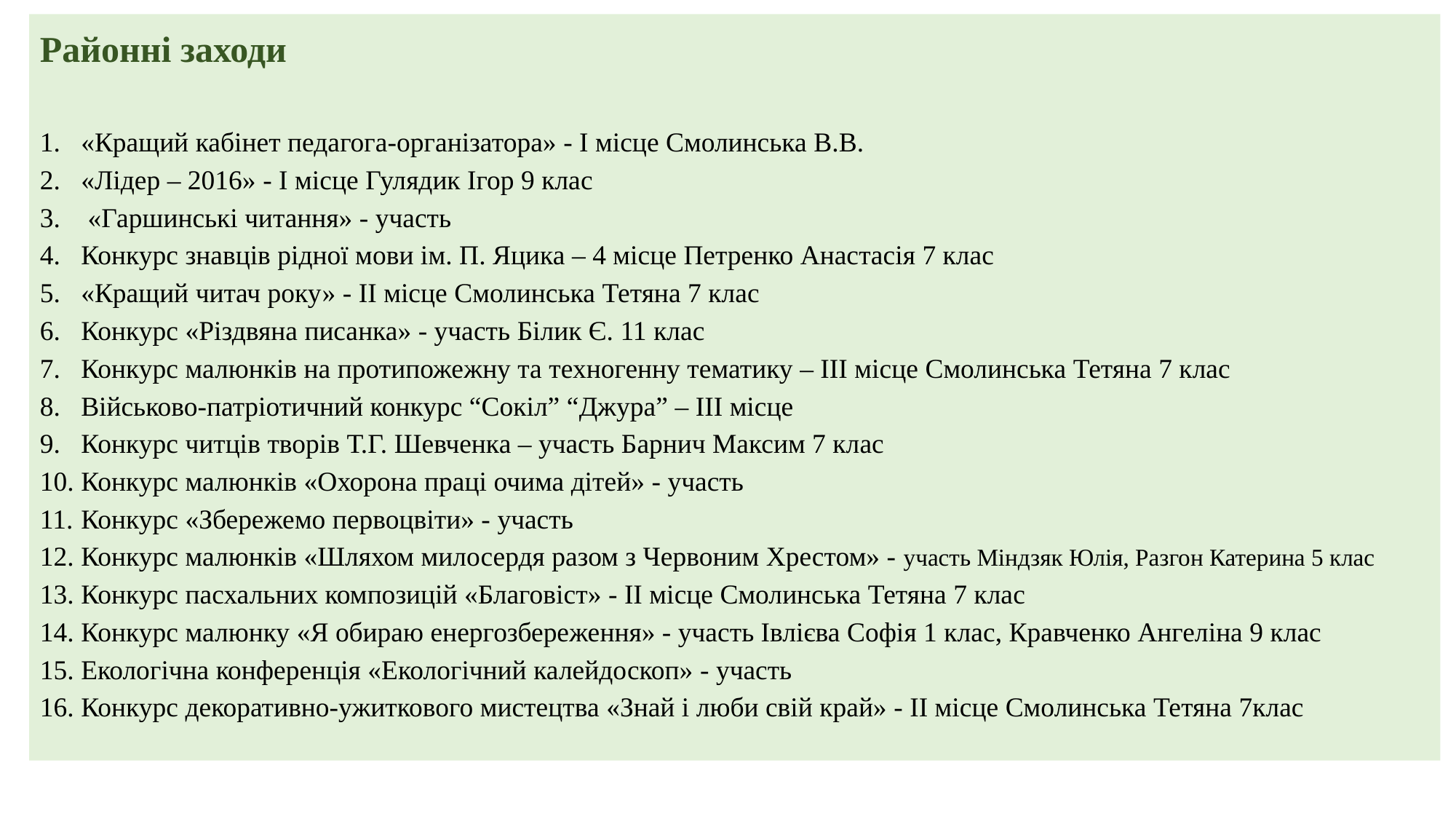

Районні заходи

«Кращий кабінет педагога-організатора» - І місце Смолинська В.В.
«Лідер – 2016» - І місце Гулядик Ігор 9 клас
 «Гаршинські читання» - участь
Конкурс знавців рідної мови ім. П. Яцика – 4 місце Петренко Анастасія 7 клас
«Кращий читач року» - ІІ місце Смолинська Тетяна 7 клас
Конкурс «Різдвяна писанка» - участь Білик Є. 11 клас
Конкурс малюнків на протипожежну та техногенну тематику – ІІІ місце Смолинська Тетяна 7 клас
Військово-патріотичний конкурс “Сокіл” “Джура” – ІІІ місце
Конкурс читців творів Т.Г. Шевченка – участь Барнич Максим 7 клас
Конкурс малюнків «Охорона праці очима дітей» - участь
Конкурс «Збережемо первоцвіти» - участь
Конкурс малюнків «Шляхом милосердя разом з Червоним Хрестом» - участь Міндзяк Юлія, Разгон Катерина 5 клас
Конкурс пасхальних композицій «Благовіст» - ІІ місце Смолинська Тетяна 7 клас
Конкурс малюнку «Я обираю енергозбереження» - участь Івлієва Софія 1 клас, Кравченко Ангеліна 9 клас
Екологічна конференція «Екологічний калейдоскоп» - участь
Конкурс декоративно-ужиткового мистецтва «Знай і люби свій край» - ІІ місце Смолинська Тетяна 7клас